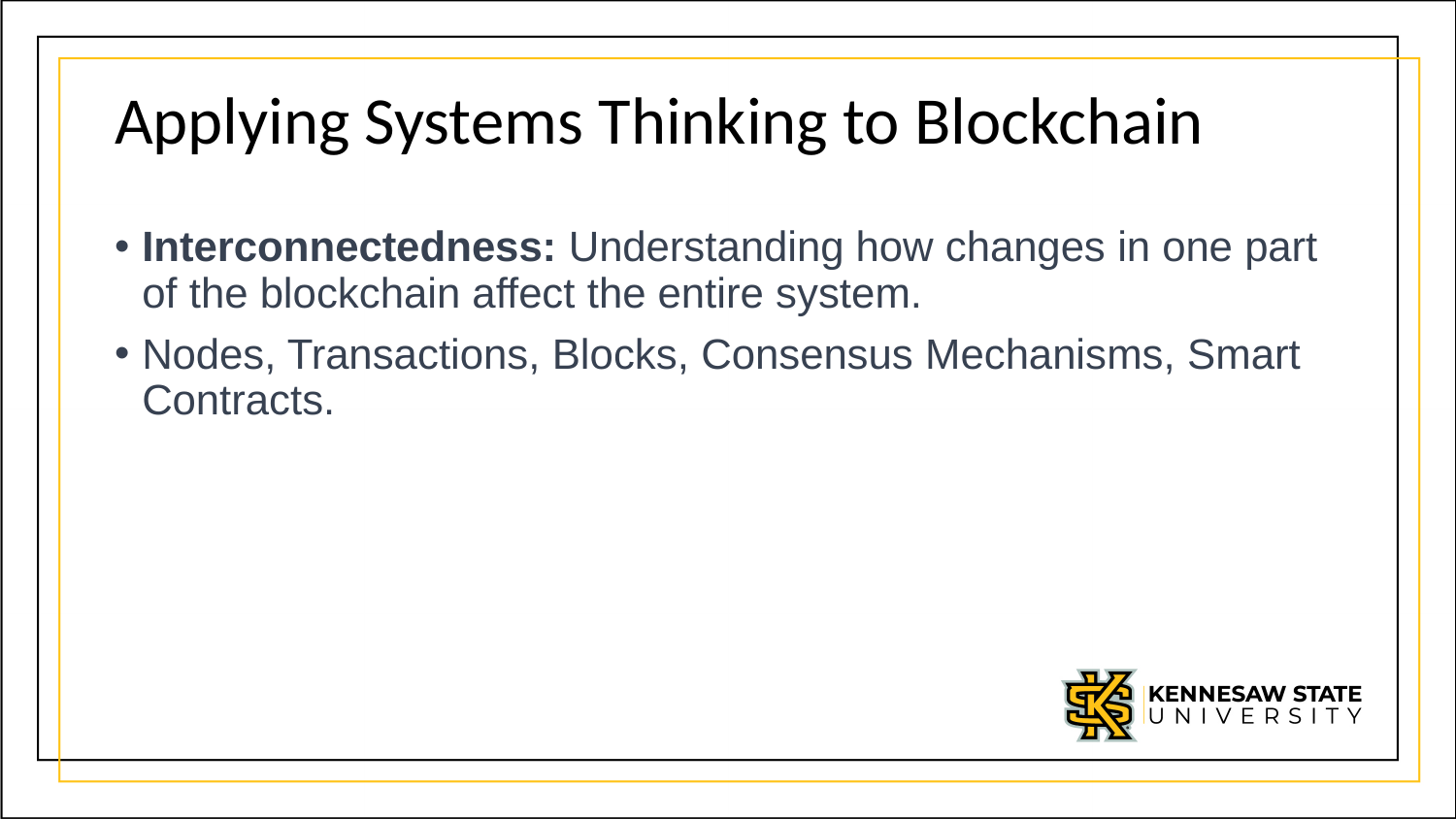

# Applying Systems Thinking to Blockchain
Interconnectedness: Understanding how changes in one part of the blockchain affect the entire system.
Nodes, Transactions, Blocks, Consensus Mechanisms, Smart Contracts.